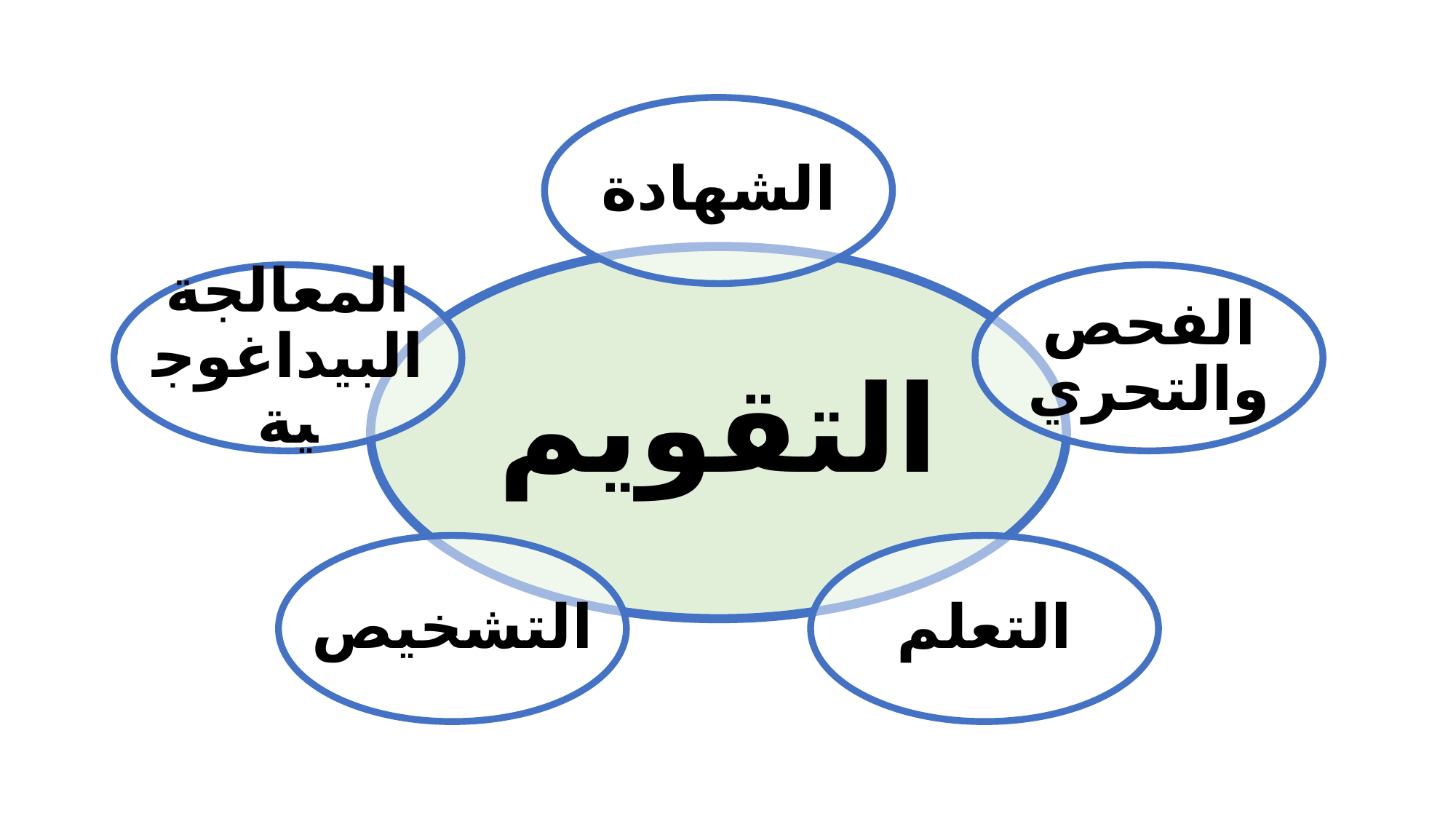

الشهادة
التقويم
المعالجة البيداغوجية
الفحص والتحري
التشخيص
التعلم